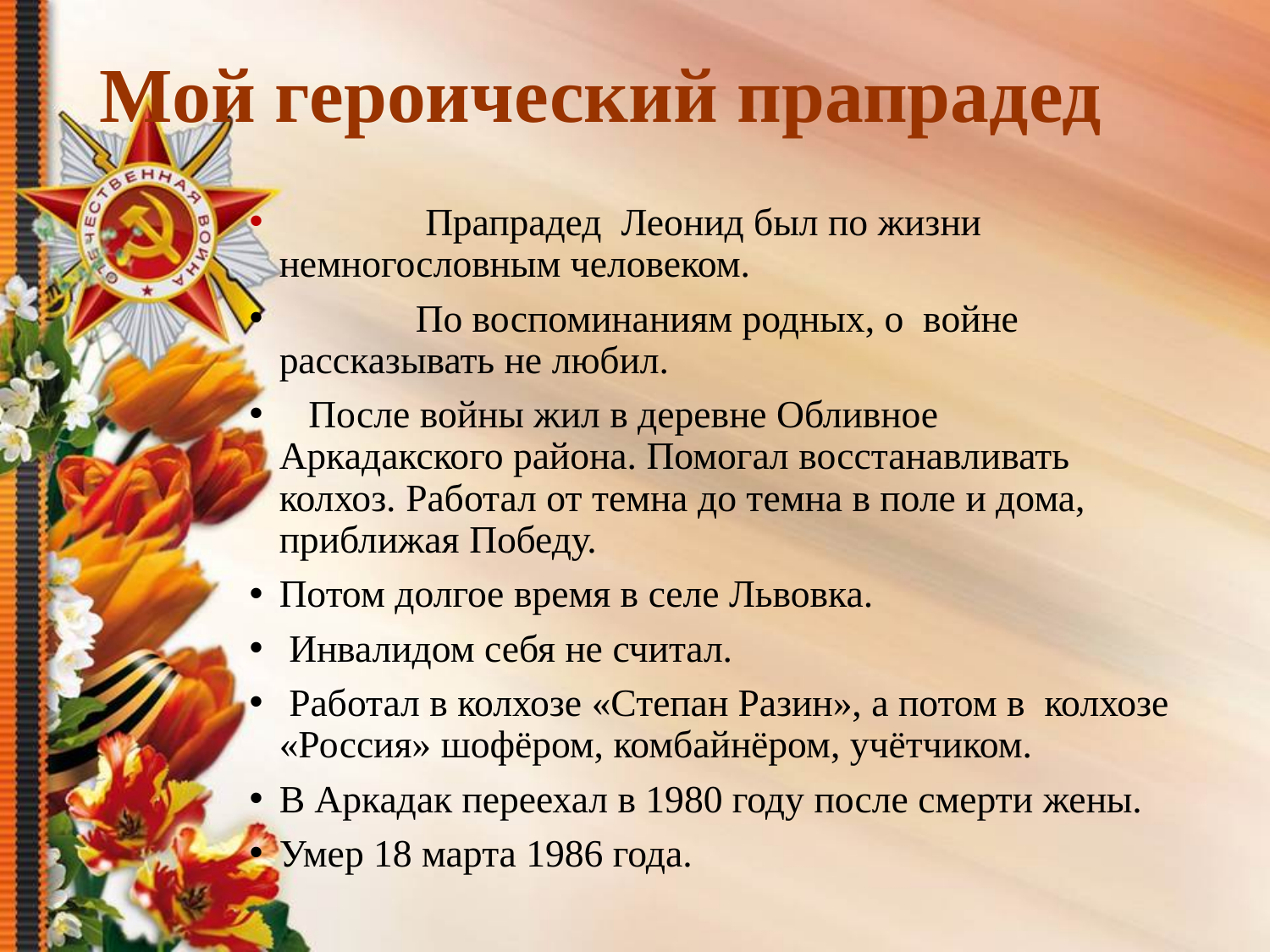

# Мой героический прапрадед
               Прапрадед  Леонид был по жизни немногословным человеком.
              По воспоминаниям родных, о  войне рассказывать не любил.
   После войны жил в деревне Обливное Аркадакского района. Помогал восстанавливать колхоз. Работал от темна до темна в поле и дома, приближая Победу.
Потом долгое время в селе Львовка.
 Инвалидом себя не считал.
 Работал в колхозе «Степан Разин», а потом в  колхозе «Россия» шофёром, комбайнёром, учётчиком.
В Аркадак переехал в 1980 году после смерти жены.
Умер 18 марта 1986 года.